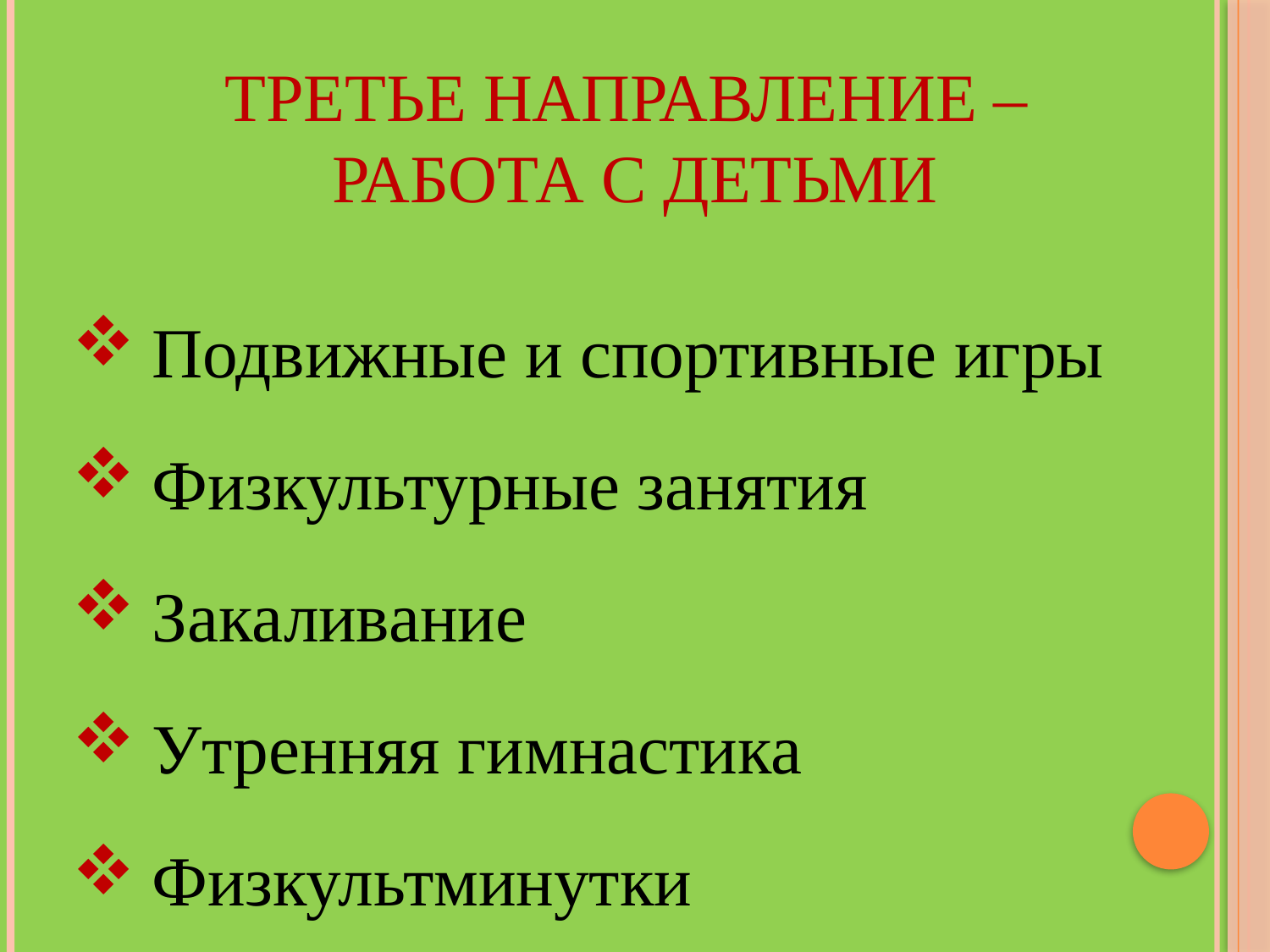

# Третье направление – работа с детьми

Подвижные и спортивные игры
Физкультурные занятия
Закаливание
Утренняя гимнастика
Физкультминутки